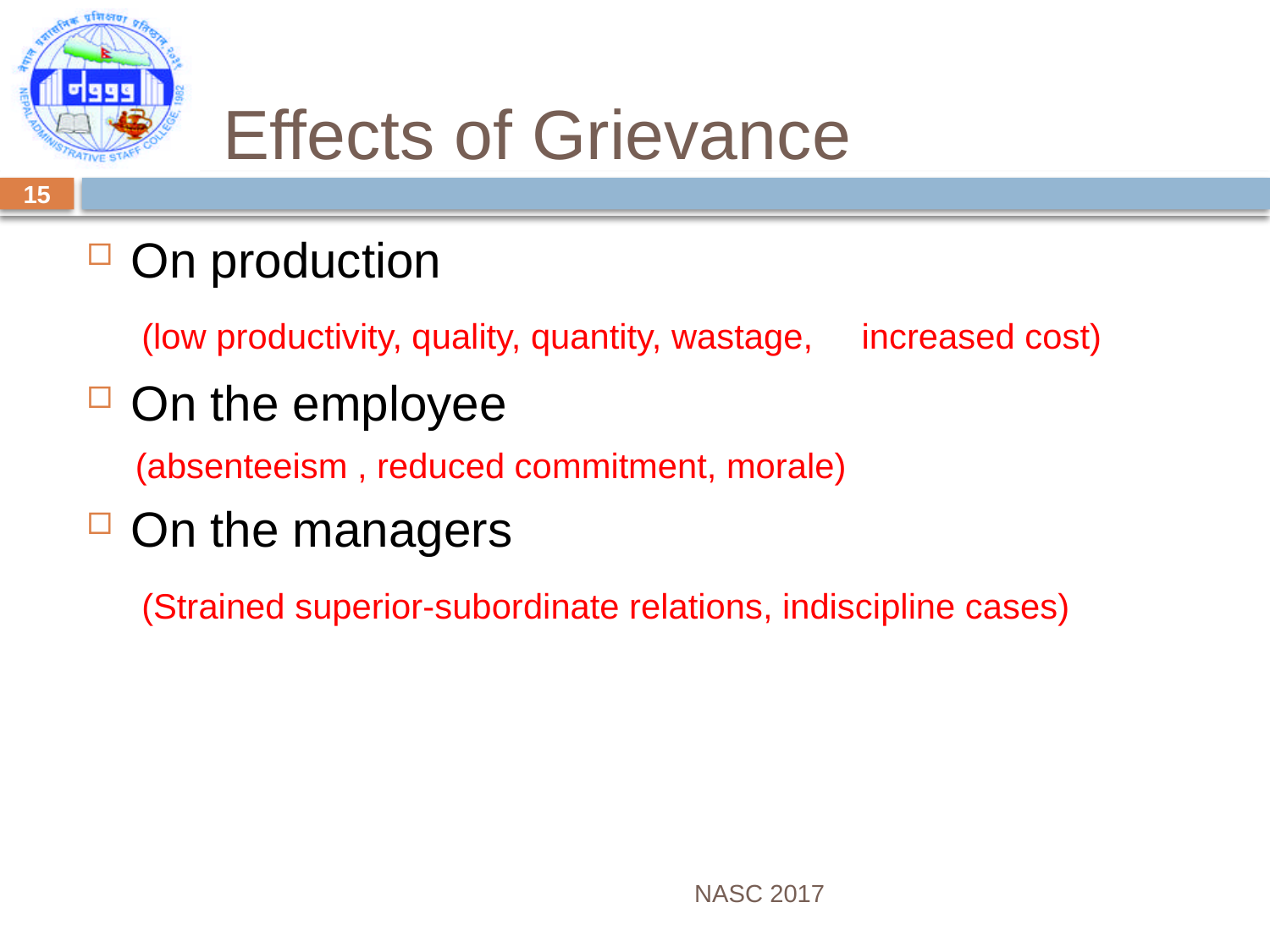

# Effects of Grievance
15
On production
    (low productivity, quality, quantity, wastage,     increased cost)
On the employee
     (absenteeism , reduced commitment, morale)
On the managers
    (Strained superior-subordinate relations, indiscipline cases)

NASC 2017